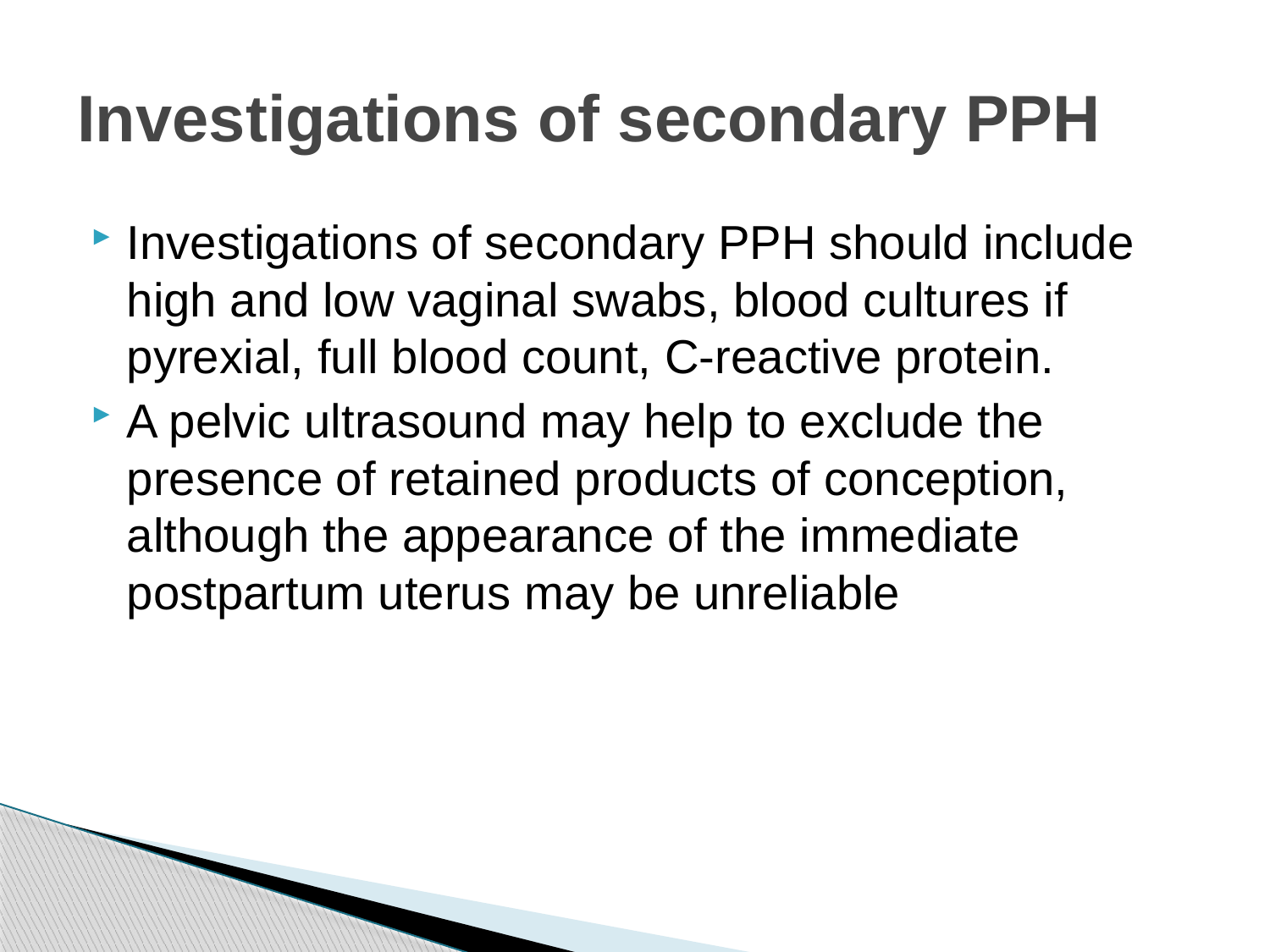

# Investigations of secondary PPH
Investigations of secondary PPH should include high and low vaginal swabs, blood cultures if pyrexial, full blood count, C-reactive protein.
A pelvic ultrasound may help to exclude the presence of retained products of conception, although the appearance of the immediate postpartum uterus may be unreliable